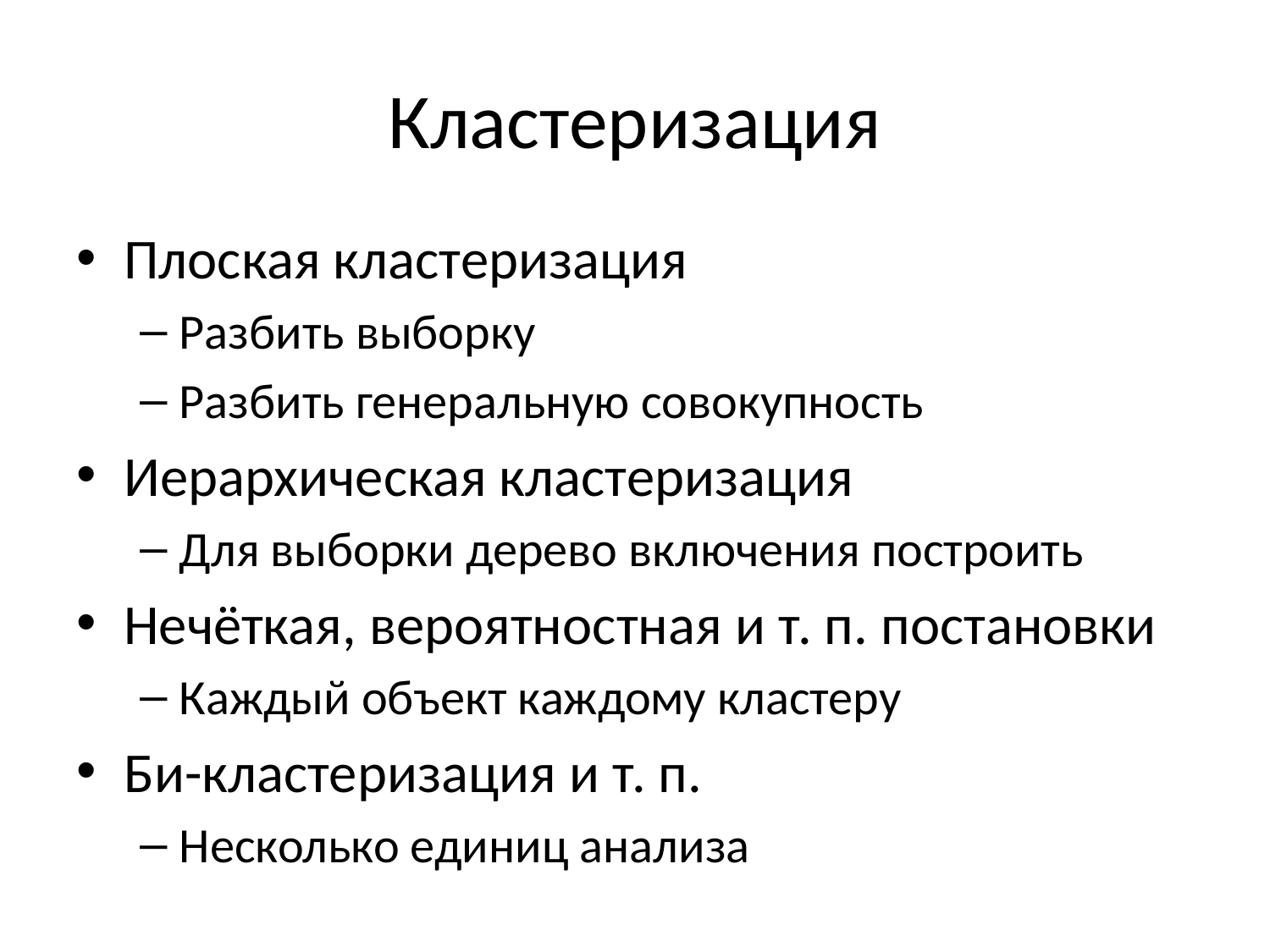

# Кластеризация
Плоская кластеризация
Разбить выборку
Разбить генеральную совокупность
Иерархическая кластеризация
Для выборки дерево включения построить
Нечёткая, вероятностная и т. п. постановки
Каждый объект каждому кластеру
Би-кластеризация и т. п.
Несколько единиц анализа